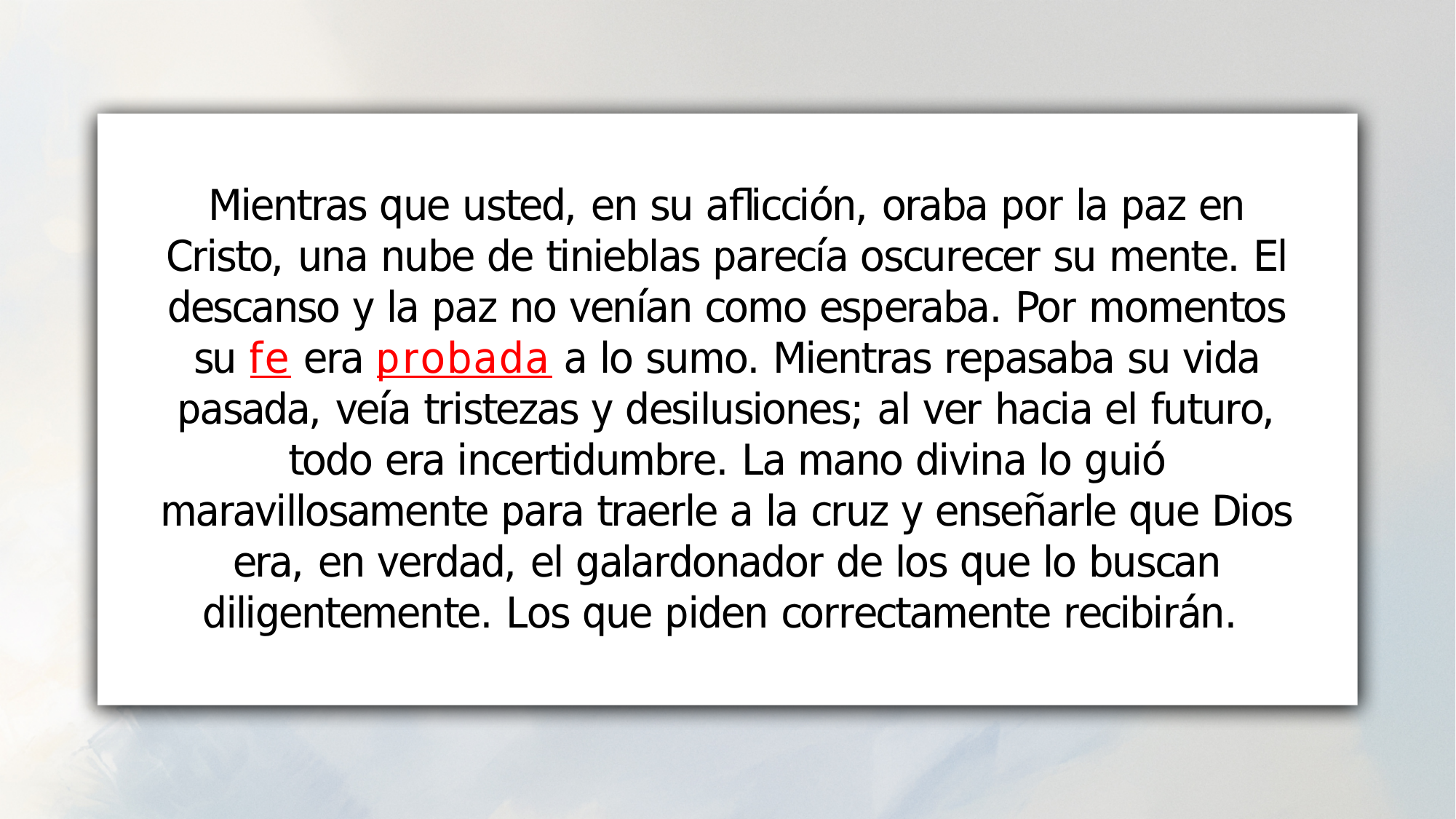

Mientras que usted, en su aflicción, oraba por la paz en Cristo, una nube de tinieblas parecía oscurecer su mente. El descanso y la paz no venían como esperaba. Por momentos su fe era probada a lo sumo. Mientras repasaba su vida pasada, veía tristezas y desilusiones; al ver hacia el futuro, todo era incertidumbre. La mano divina lo guió maravillosamente para traerle a la cruz y enseñarle que Dios era, en verdad, el galardonador de los que lo buscan diligentemente. Los que piden correctamente recibirán.